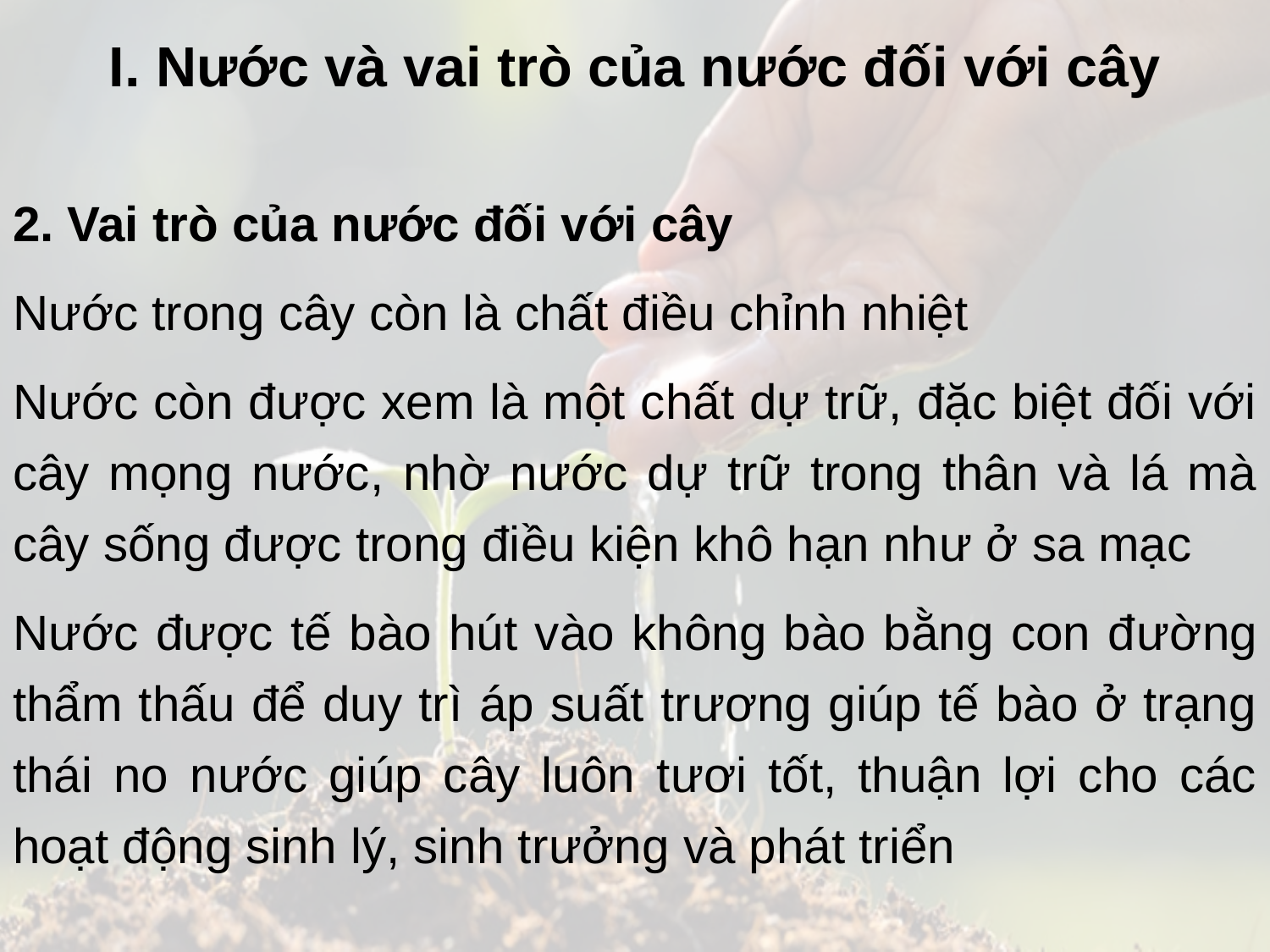

# I. Nước và vai trò của nước đối với cây
2. Vai trò của nước đối với cây
Nước trong cây còn là chất điều chỉnh nhiệt
Nước còn được xem là một chất dự trữ, đặc biệt đối với cây mọng nước, nhờ nước dự trữ trong thân và lá mà cây sống được trong điều kiện khô hạn như ở sa mạc
Nước được tế bào hút vào không bào bằng con đường thẩm thấu để duy trì áp suất trương giúp tế bào ở trạng thái no nước giúp cây luôn tươi tốt, thuận lợi cho các hoạt động sinh lý, sinh trưởng và phát triển
7